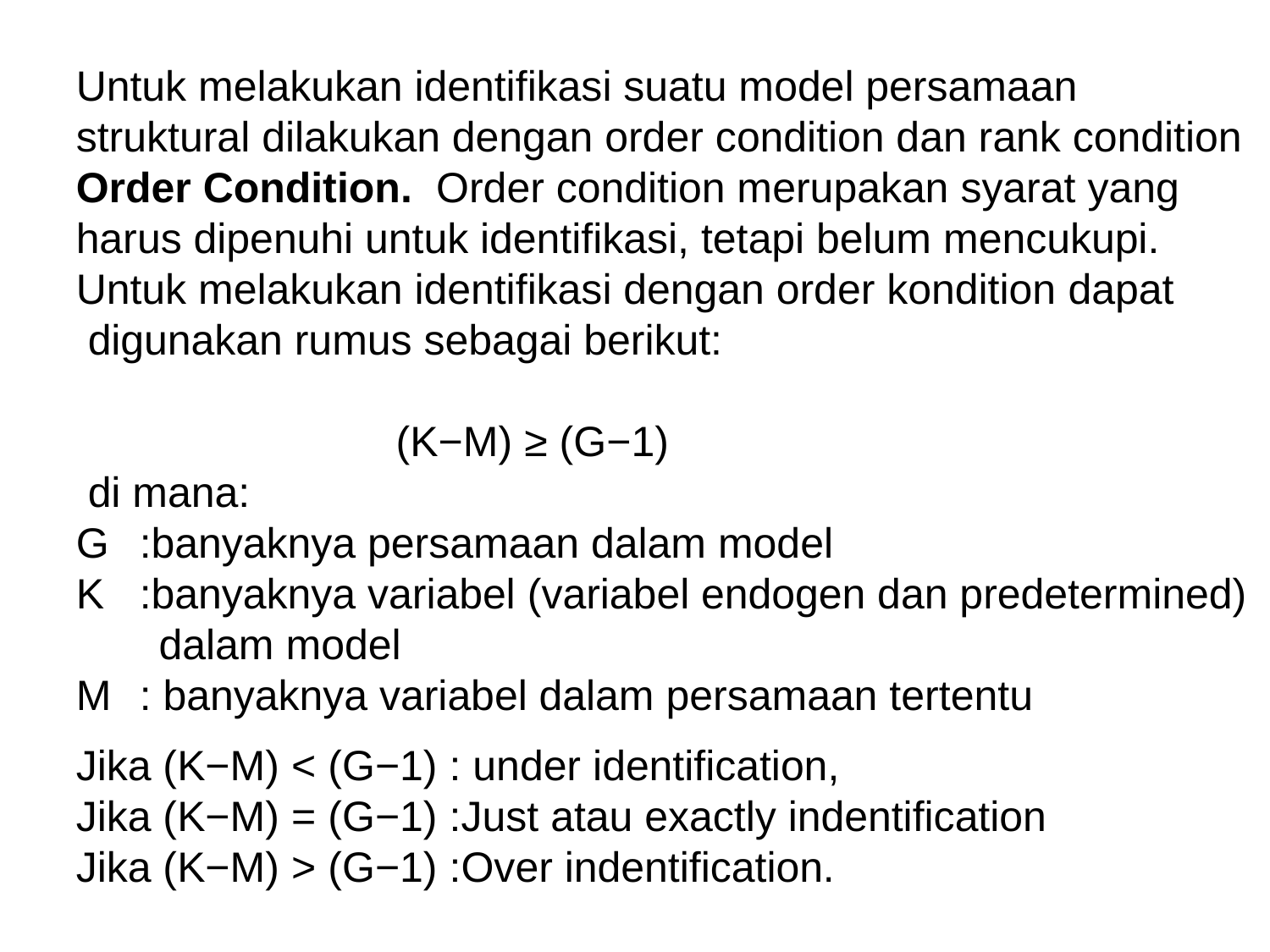

Untuk melakukan identifikasi suatu model persamaan
struktural dilakukan dengan order condition dan rank condition
Order Condition.  Order condition merupakan syarat yang
harus dipenuhi untuk identifikasi, tetapi belum mencukupi.
Untuk melakukan identifikasi dengan order kondition dapat
 digunakan rumus sebagai berikut:

                           (K−M) ≥ (G−1)
 di mana:
G	:banyaknya persamaan dalam model
K	:banyaknya variabel (variabel endogen dan predetermined)
       dalam model
M	: banyaknya variabel dalam persamaan tertentu
Jika (K−M) < (G−1) : under identification,
Jika (K−M) = (G−1) :Just atau exactly indentification
Jika (K−M) > (G−1) :Over indentification.